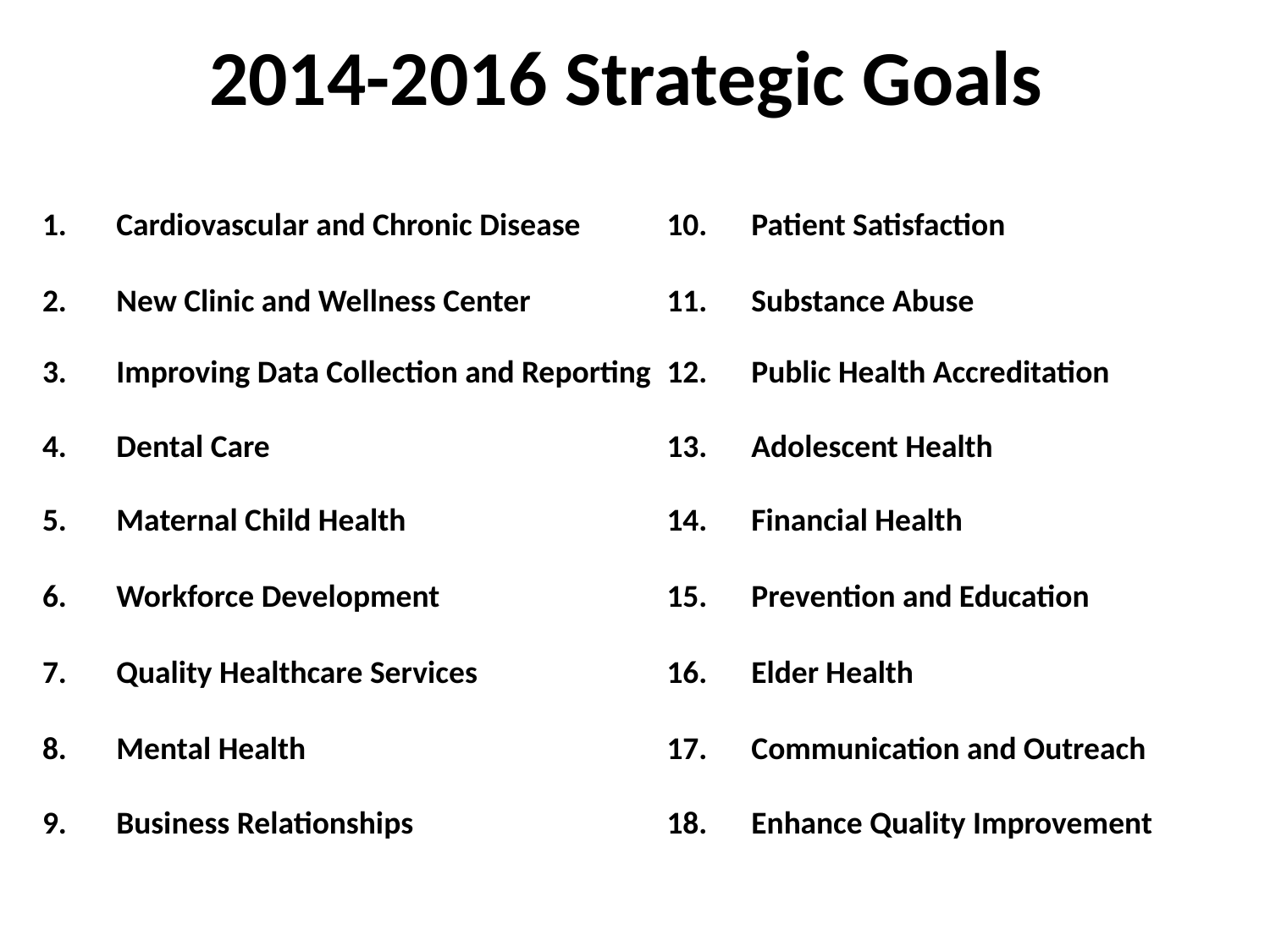

2014-2016 Strategic Goals

| 1. | Cardiovascular and Chronic Disease | 10. | Patient Satisfaction |
| --- | --- | --- | --- |
| 2. | New Clinic and Wellness Center | 11. | Substance Abuse |
| 3. | Improving Data Collection and Reporting | 12. | Public Health Accreditation |
| 4. | Dental Care | 13. | Adolescent Health |
| 5. | Maternal Child Health | 14. | Financial Health |
| 6. | Workforce Development | 15. | Prevention and Education |
| 7. | Quality Healthcare Services | 16. | Elder Health |
| 8. | Mental Health | 17. | Communication and Outreach |
| 9. | Business Relationships | 18. | Enhance Quality Improvement |